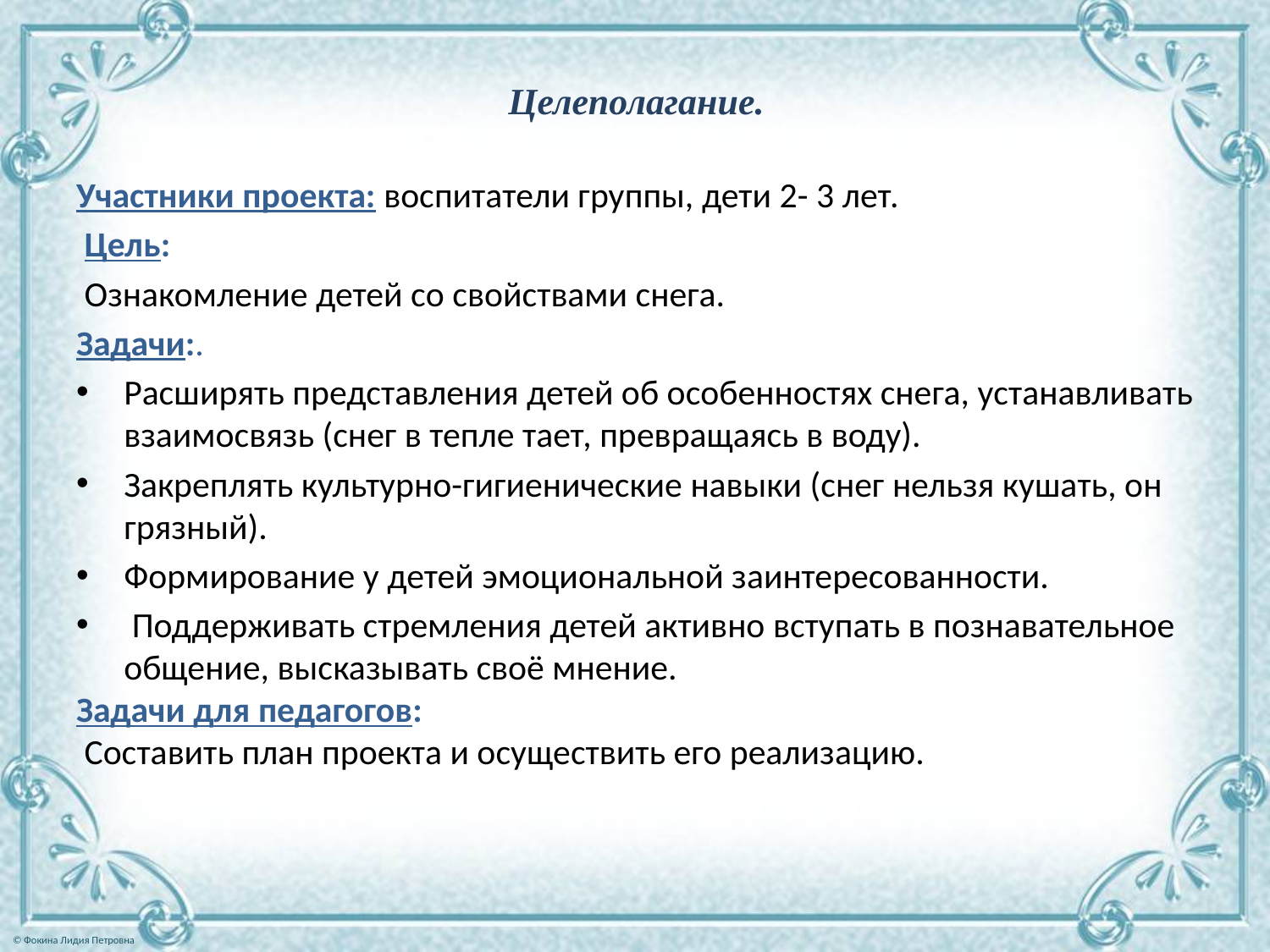

# Целеполагание.
Участники проекта: воспитатели группы, дети 2- 3 лет.
 Цель:
 Ознакомление детей со свойствами снега.
Задачи:.
Расширять представления детей об особенностях снега, устанавливать взаимосвязь (снег в тепле тает, превращаясь в воду).
Закреплять культурно-гигиенические навыки (снег нельзя кушать, он грязный).
Формирование у детей эмоциональной заинтересованности.
 Поддерживать стремления детей активно вступать в познавательное общение, высказывать своё мнение.
Задачи для педагогов:
 Составить план проекта и осуществить его реализацию.